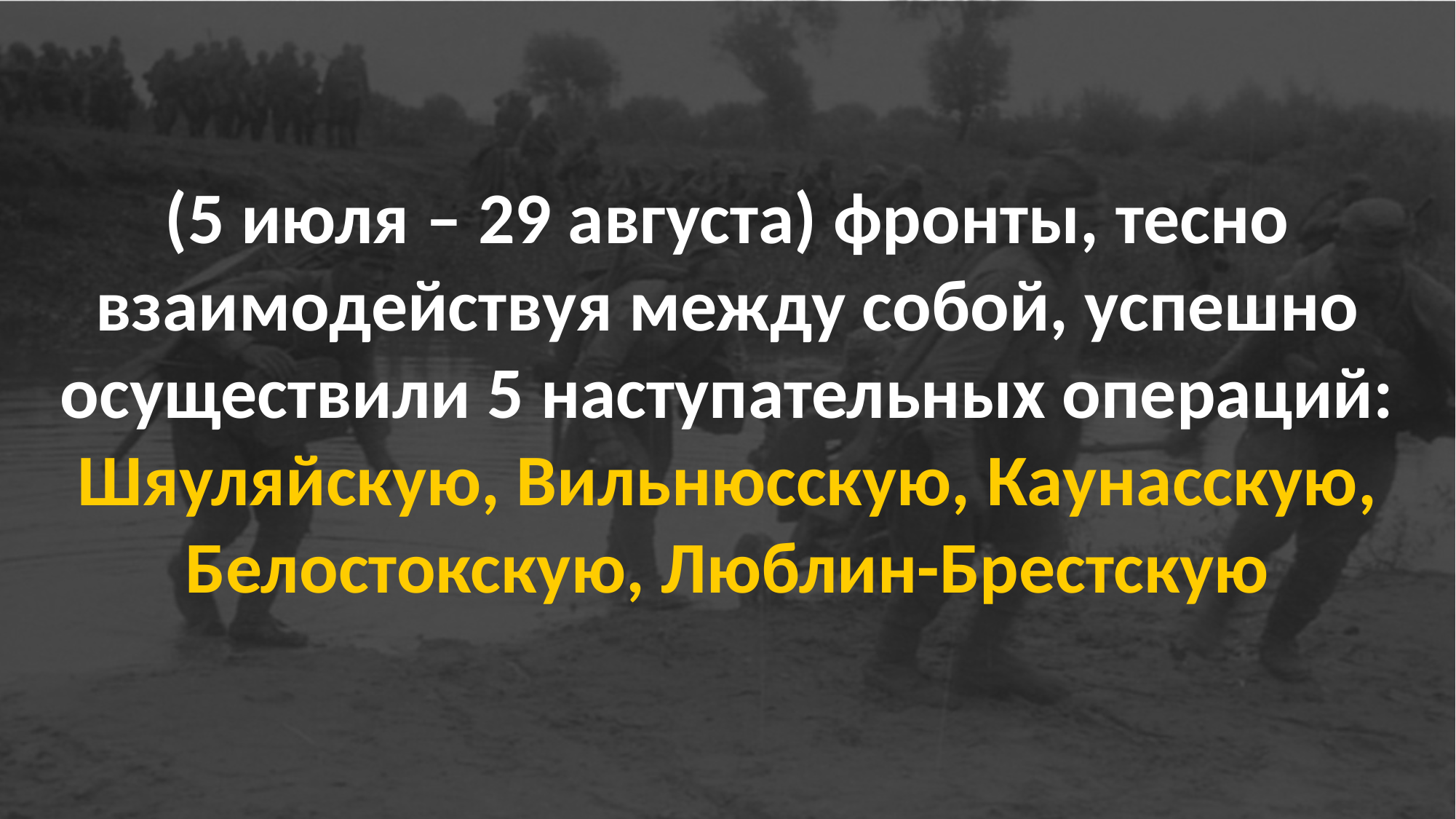

(5 июля – 29 августа) фронты, тесно взаимодействуя между собой, успешно осуществили 5 наступательных операций: Шяуляйскую, Вильнюсскую, Каунасскую, Белостокскую, Люблин-Брестскую